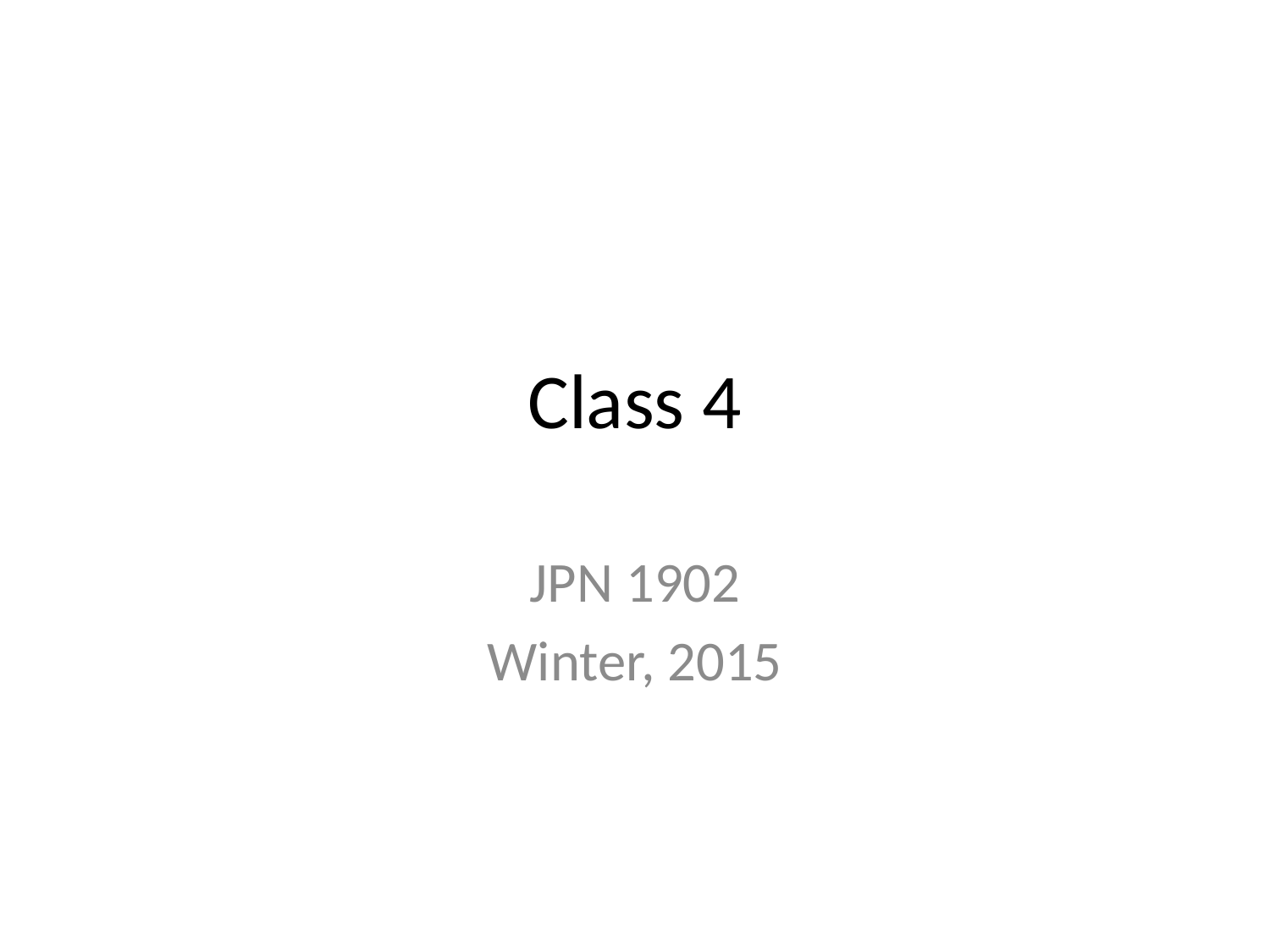

# Class 4
JPN 1902
Winter, 2015